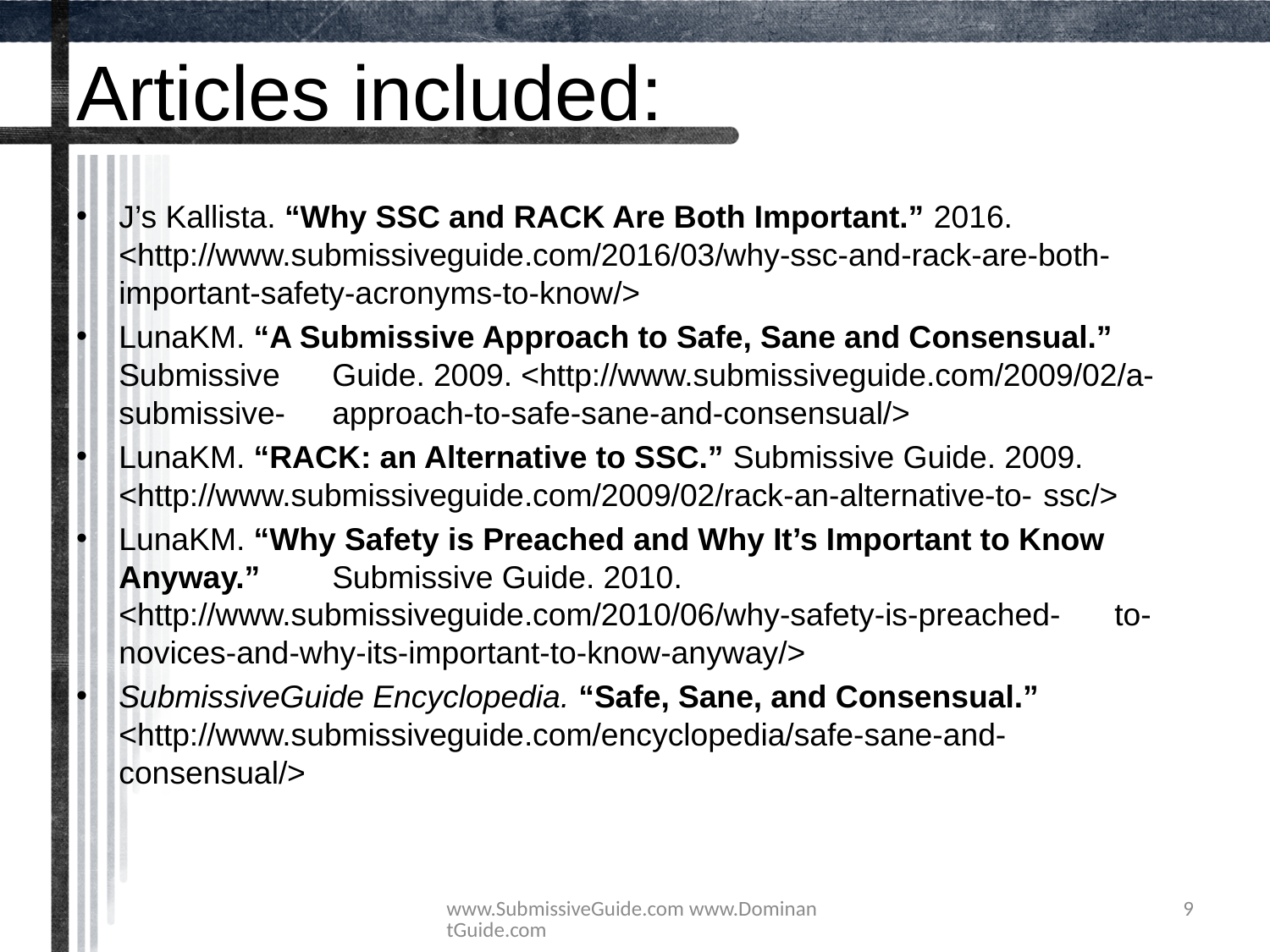

# Articles included:
J’s Kallista. “Why SSC and RACK Are Both Important.” 2016. 	<http://www.submissiveguide.com/2016/03/why-ssc-and-rack-are-both-	important-safety-acronyms-to-know/>
LunaKM. “A Submissive Approach to Safe, Sane and Consensual.” 	Submissive 	Guide. 2009. <http://www.submissiveguide.com/2009/02/a-submissive-	approach-to-safe-sane-and-consensual/>
LunaKM. “RACK: an Alternative to SSC.” Submissive Guide. 2009. 	<http://www.submissiveguide.com/2009/02/rack-an-alternative-to-	ssc/>
LunaKM. “Why Safety is Preached and Why It’s Important to Know Anyway.” 	Submissive Guide. 2010. 	<http://www.submissiveguide.com/2010/06/why-safety-is-preached-	to-novices-and-why-its-important-to-know-anyway/>
SubmissiveGuide Encyclopedia. “Safe, Sane, and Consensual.” 	<http://www.submissiveguide.com/encyclopedia/safe-sane-and-	consensual/>

www.SubmissiveGuide.com www.DominantGuide.com
9